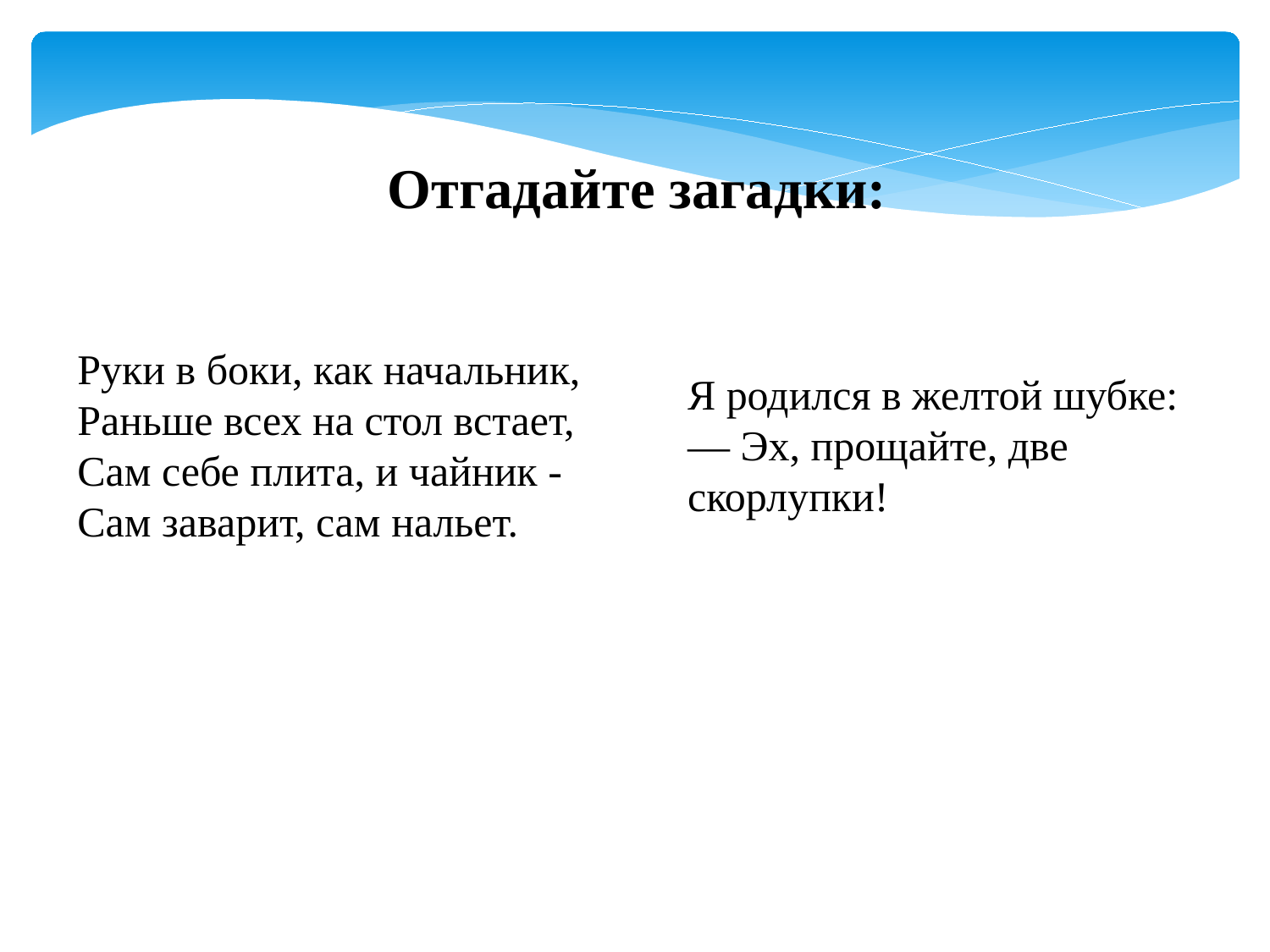

Отгадайте загадки:
Руки в боки, как начальник,
Раньше всех на стол встает,
Сам себе плита, и чайник -
Сам заварит, сам нальет.
Я родился в желтой шубке:
— Эх, прощайте, две скорлупки!